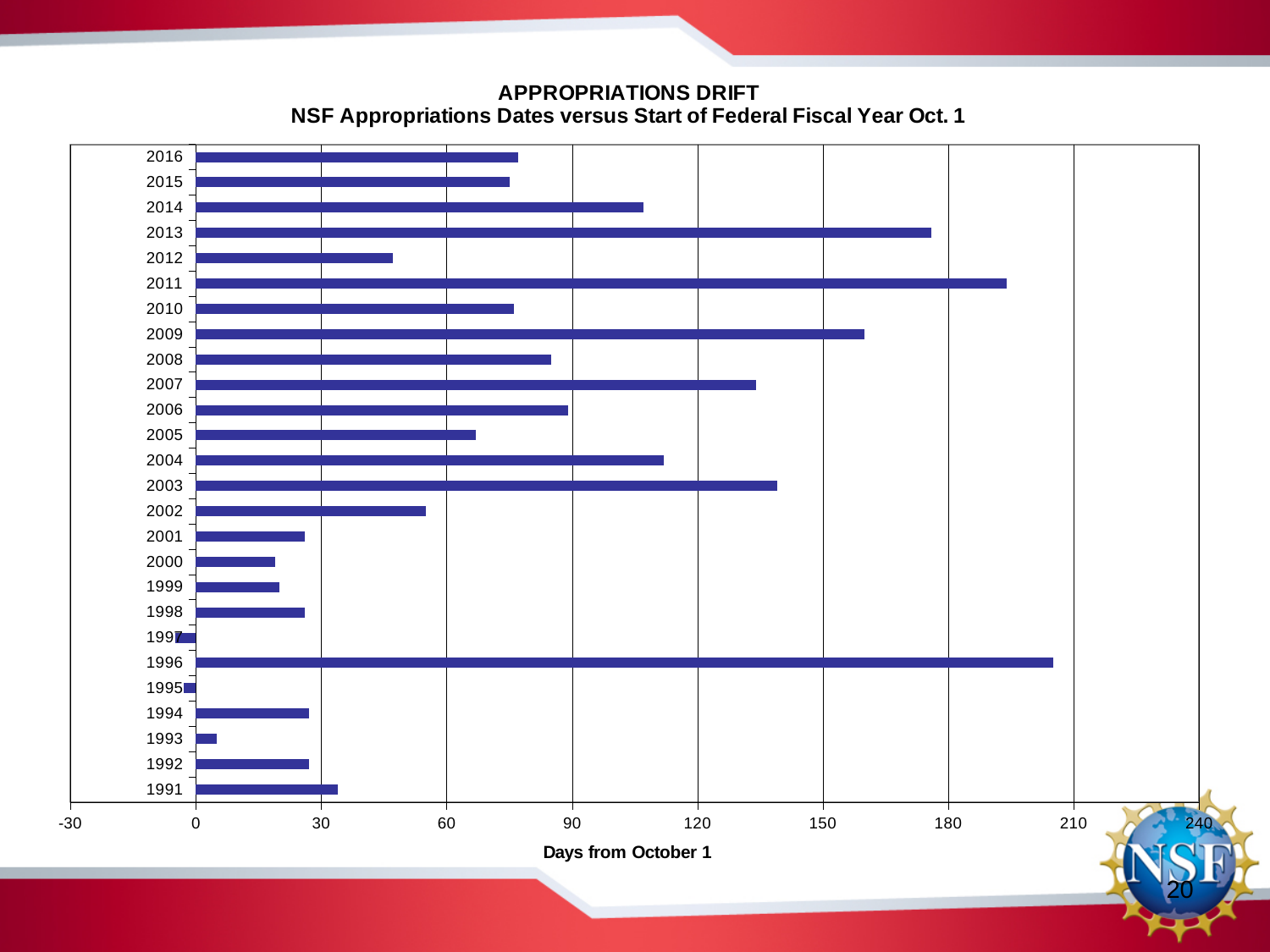

### Chart: APPROPRIATIONS DRIFT
NSF Appropriations Dates versus Start of Federal Fiscal Year Oct. 1

| Category |  |
|---|---|
| 1991 | 34.0 |
| 1992 | 27.0 |
| 1993 | 5.0 |
| 1994 | 27.0 |
| 1995 | -3.0 |
| 1996 | 205.0 |
| 1997 | -5.0 |
| 1998 | 26.0 |
| 1999 | 20.0 |
| 2000 | 19.0 |
| 2001 | 26.0 |
| 2002 | 55.0 |
| 2003 | 139.0 |
| 2004 | 112.0 |
| 2005 | 67.0 |
| 2006 | 89.0 |
| 2007 | 134.0 |
| 2008 | 85.0 |
| 2009 | 160.0 |
| 2010 | 76.0 |
| 2011 | 194.0 |
| 2012 | 47.0 |
| 2013 | 176.0 |
| 2014 | 107.0 |
| 2015 | 75.0 |
| 2016 | 77.0 |
20